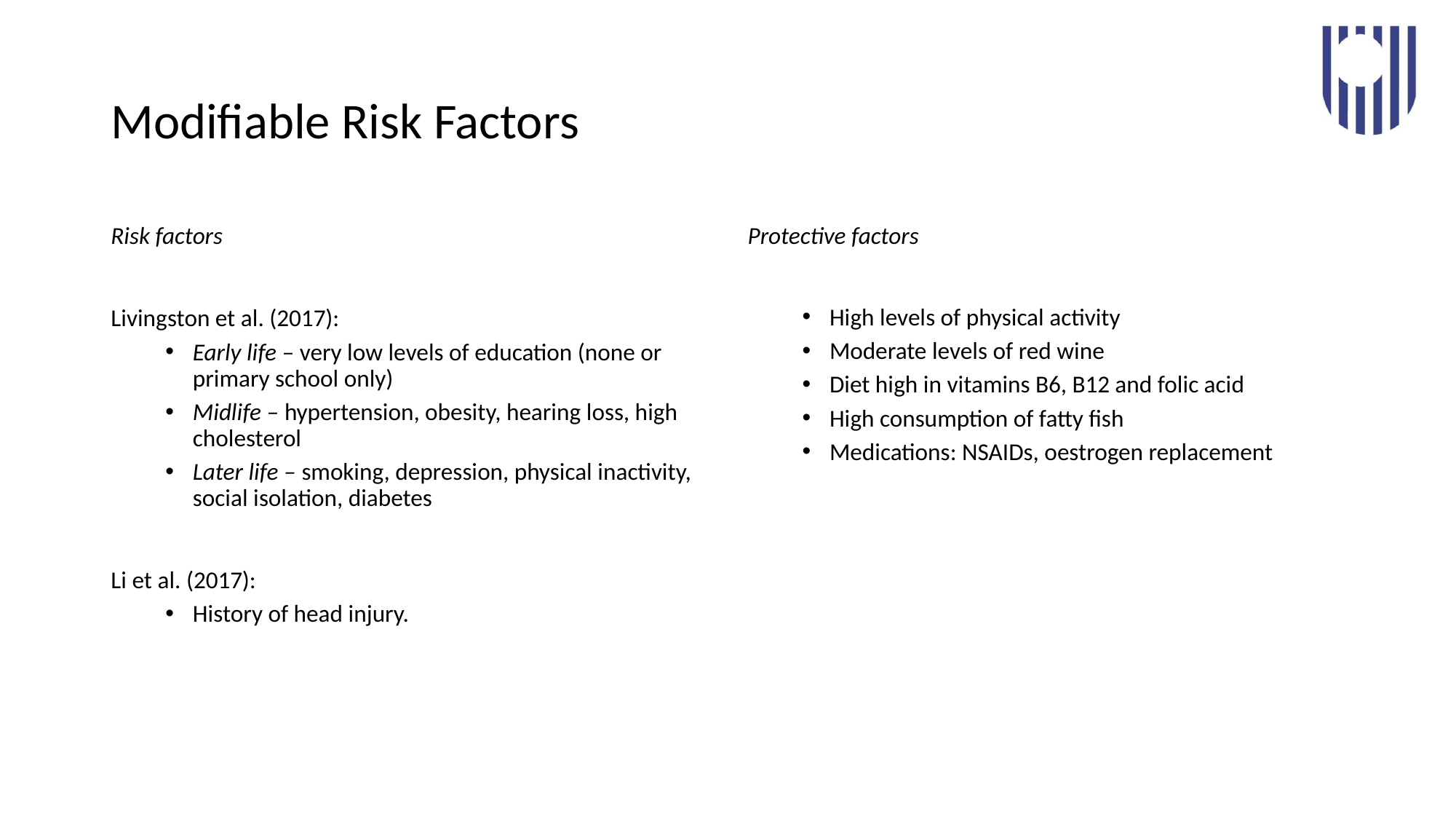

# Modifiable Risk Factors
Risk factors

Livingston et al. (2017):
Early life – very low levels of education (none or primary school only)
Midlife – hypertension, obesity, hearing loss, high cholesterol
Later life – smoking, depression, physical inactivity, social isolation, diabetes

Li et al. (2017):
History of head injury.
Protective factors

High levels of physical activity
Moderate levels of red wine
Diet high in vitamins B6, B12 and folic acid
High consumption of fatty fish
Medications: NSAIDs, oestrogen replacement